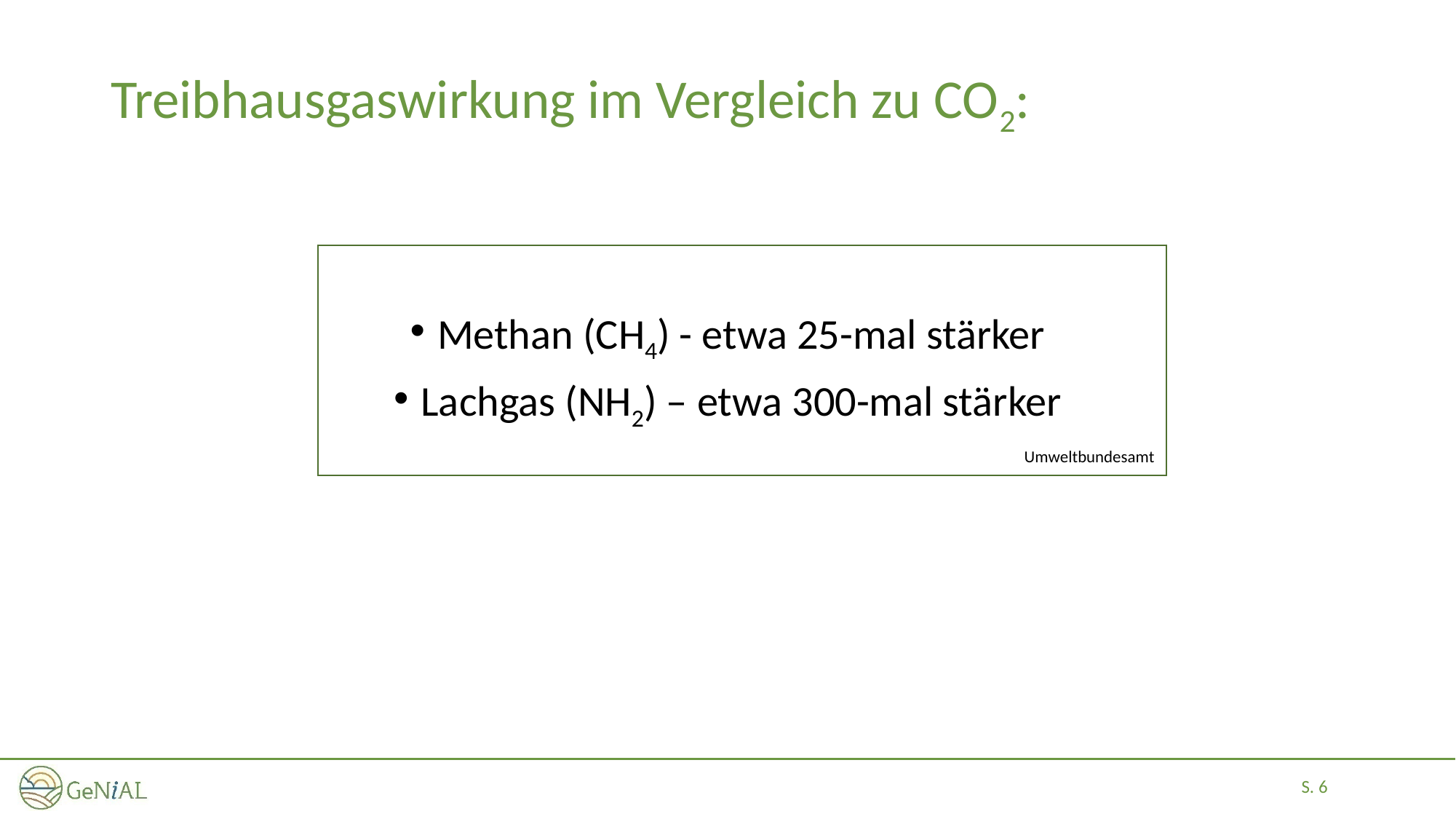

# Treibhausgaswirkung im Vergleich zu CO2:

Methan (CH4) - etwa 25-mal stärker
Lachgas (NH2) – etwa 300-mal stärker

Umweltbundesamt